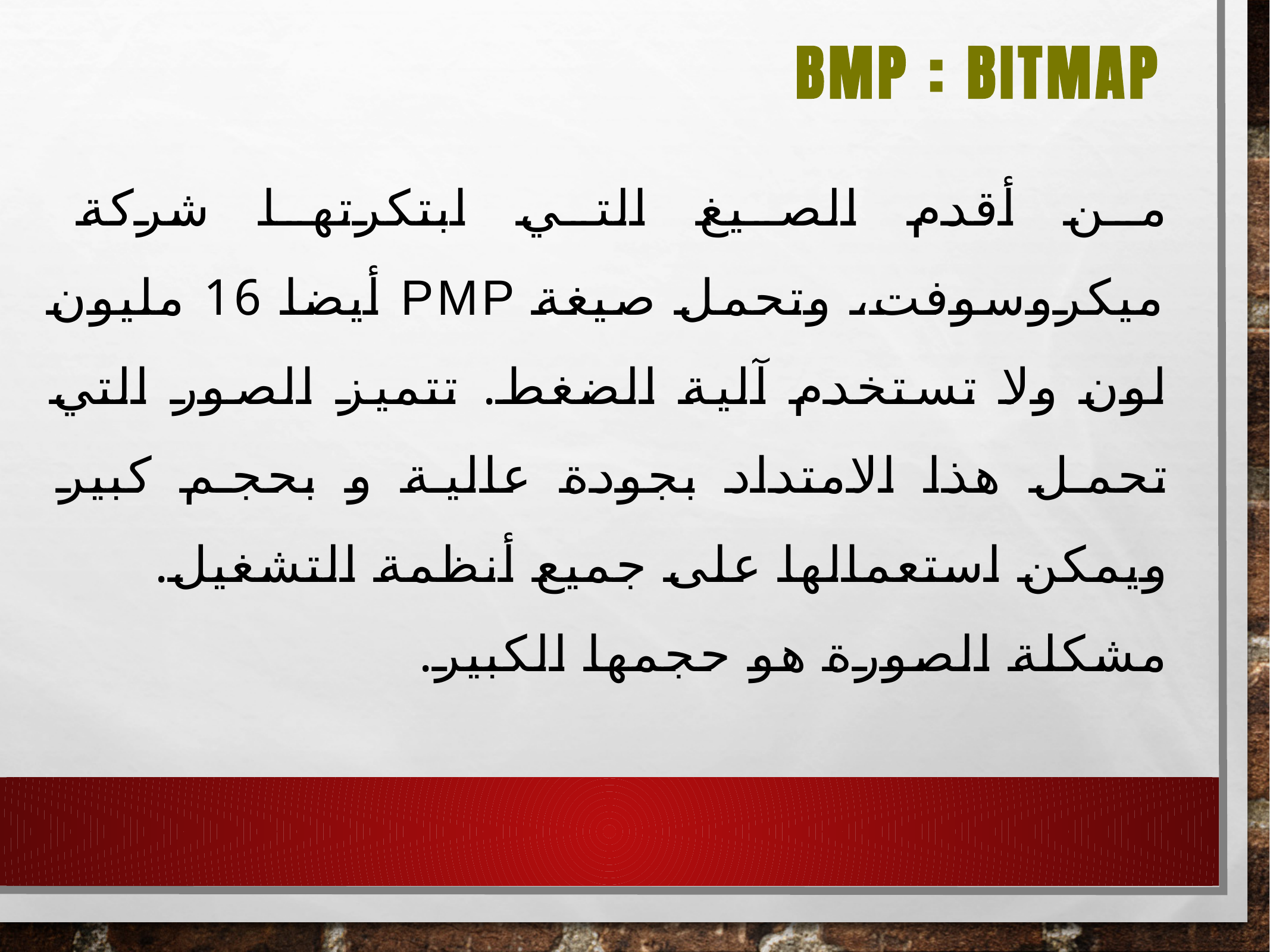

# BMP : Bitmap
من أقدم الصيغ التي ابتكرتها شركة ميكروسوفت، وتحمل صيغة PMP أيضا 16 مليون لون ولا تستخدم آلية الضغط. تتميز الصور التي تحمل هذا الامتداد بجودة عالية و بحجم كبير ويمكن استعمالها على جميع أنظمة التشغيل.
مشكلة الصورة هو حجمها الكبير.